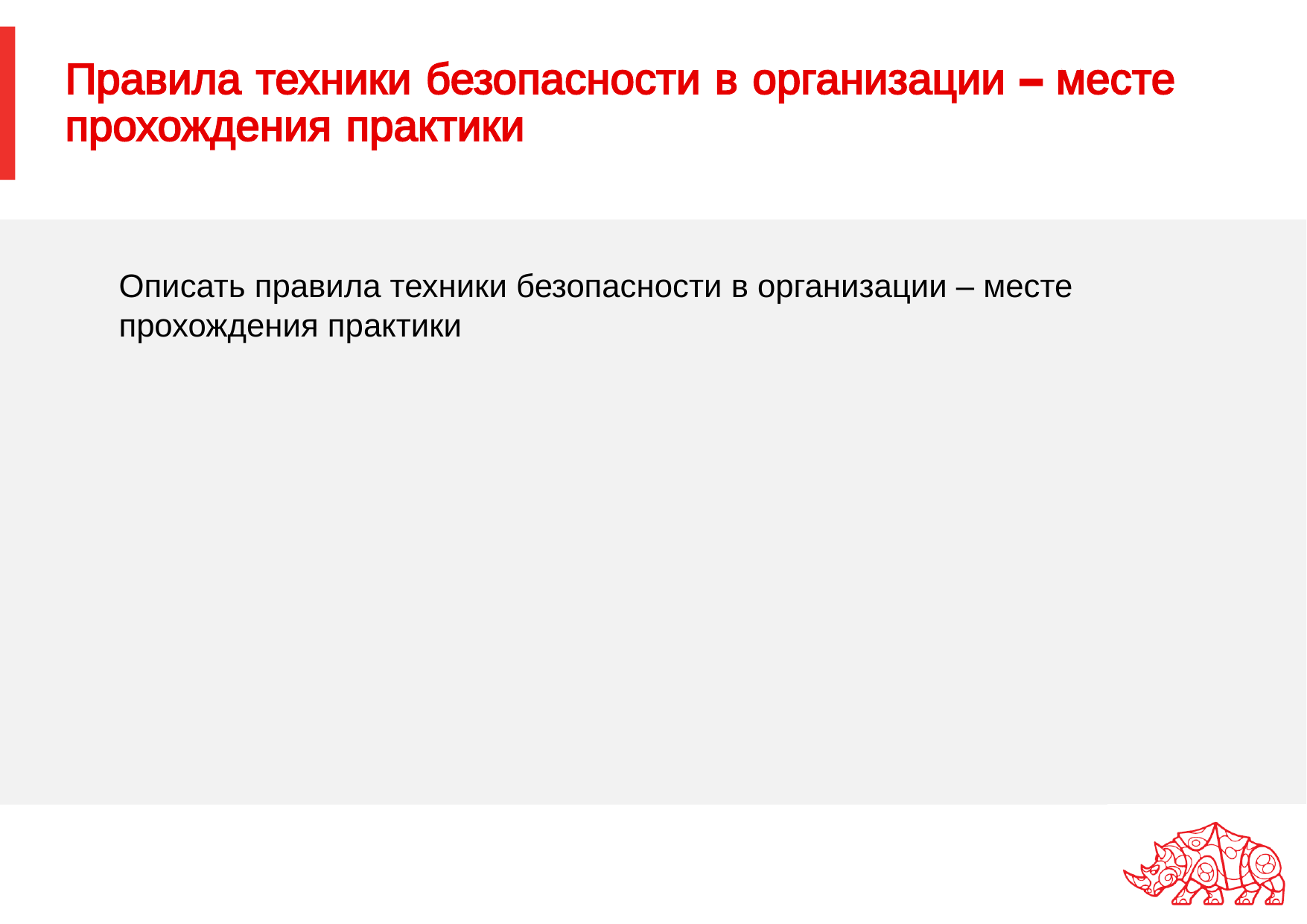

# Правила техники безопасности в организации – месте прохождения практики
Описать правила техники безопасности в организации – месте прохождения практики